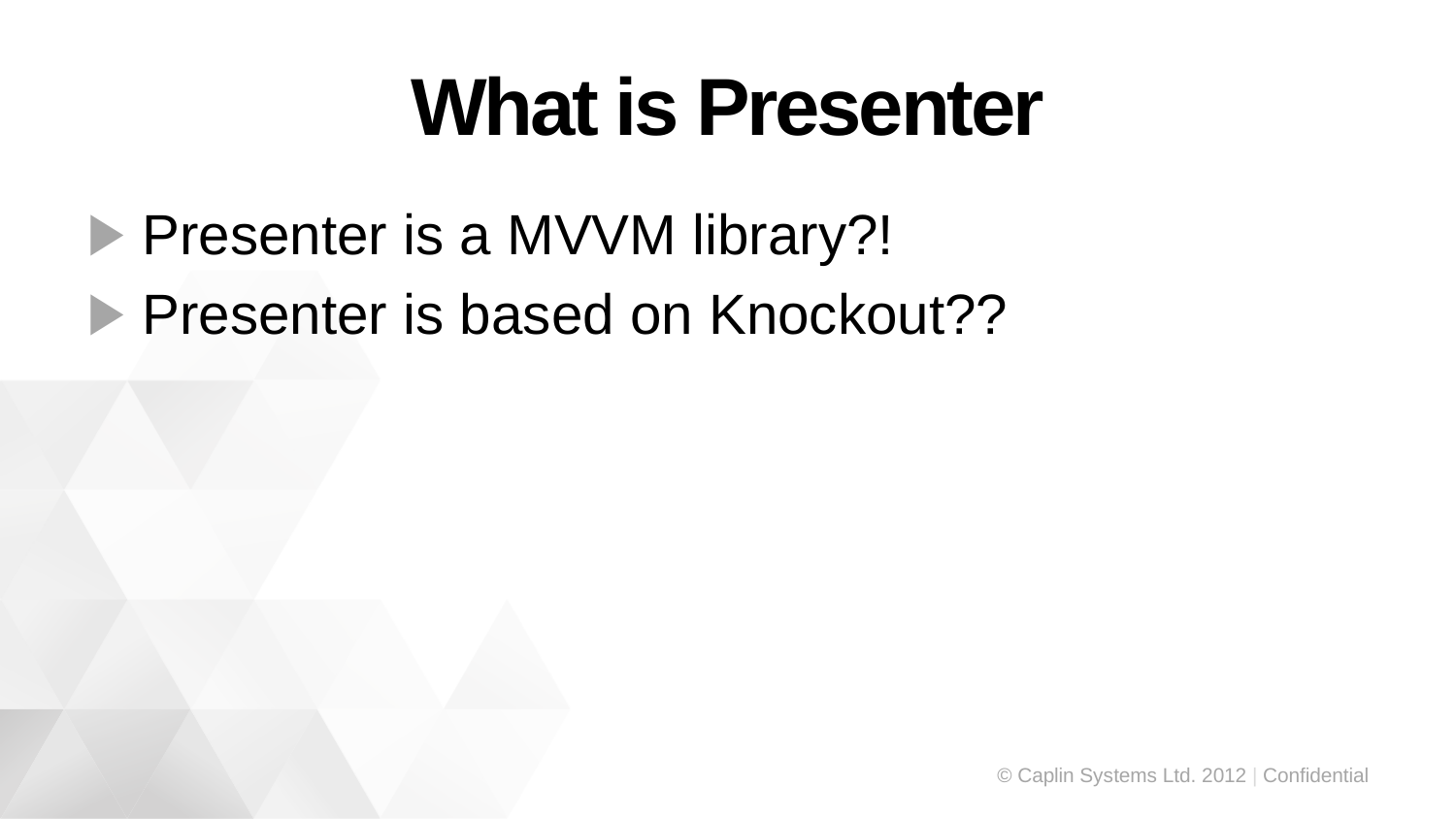

# What is Presenter
Presenter is a MVVM library?!
Presenter is based on Knockout??